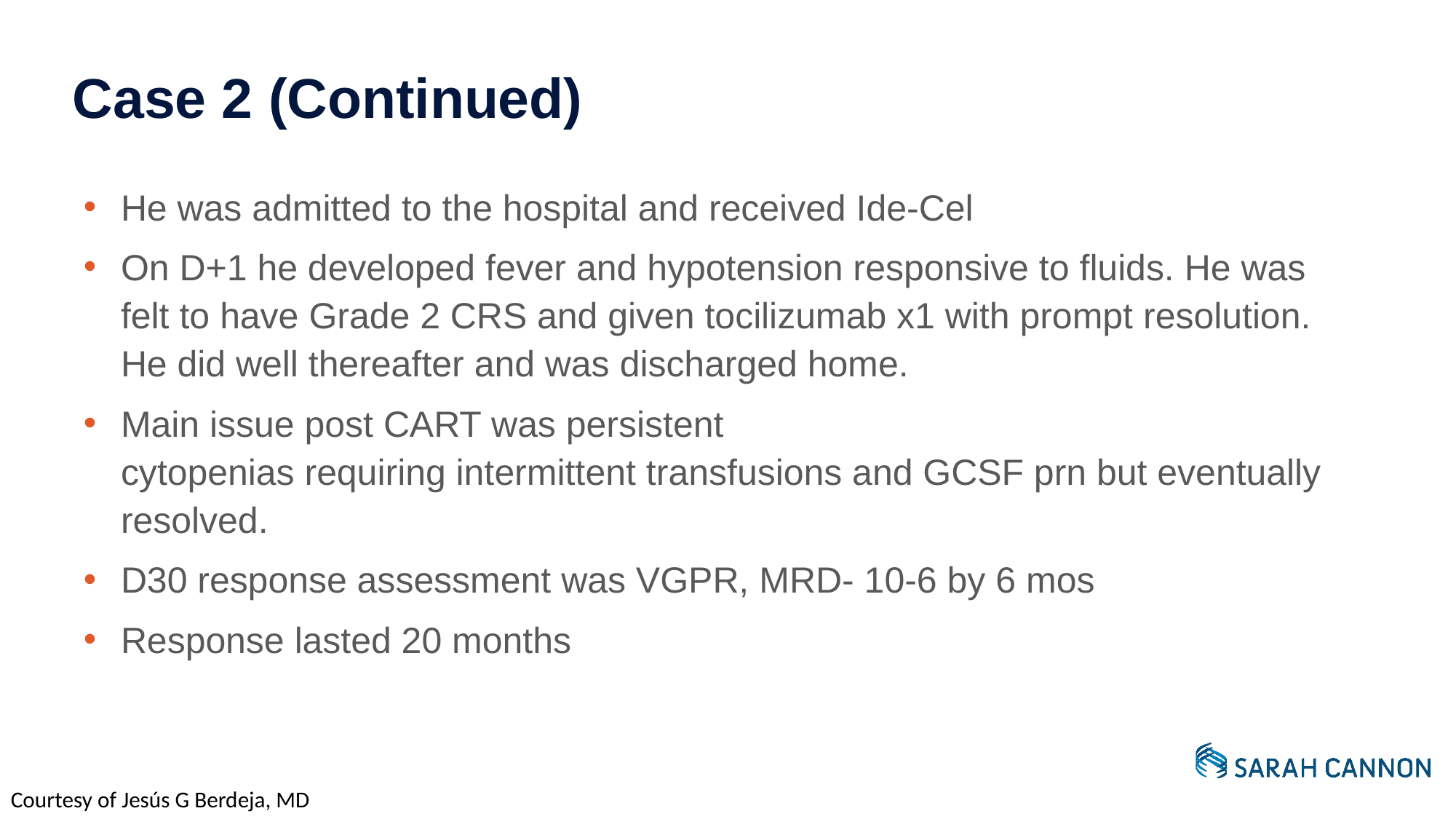

# Case 2 (Continued)
He was admitted to the hospital and received Ide-Cel
On D+1 he developed fever and hypotension responsive to fluids. He was felt to have Grade 2 CRS and given tocilizumab x1 with prompt resolution.  He did well thereafter and was discharged home.
Main issue post CART was persistent cytopenias requiring intermittent transfusions and GCSF prn but eventually resolved.
D30 response assessment was VGPR, MRD- 10-6 by 6 mos
Response lasted 20 months
Courtesy of Jesús G Berdeja, MD